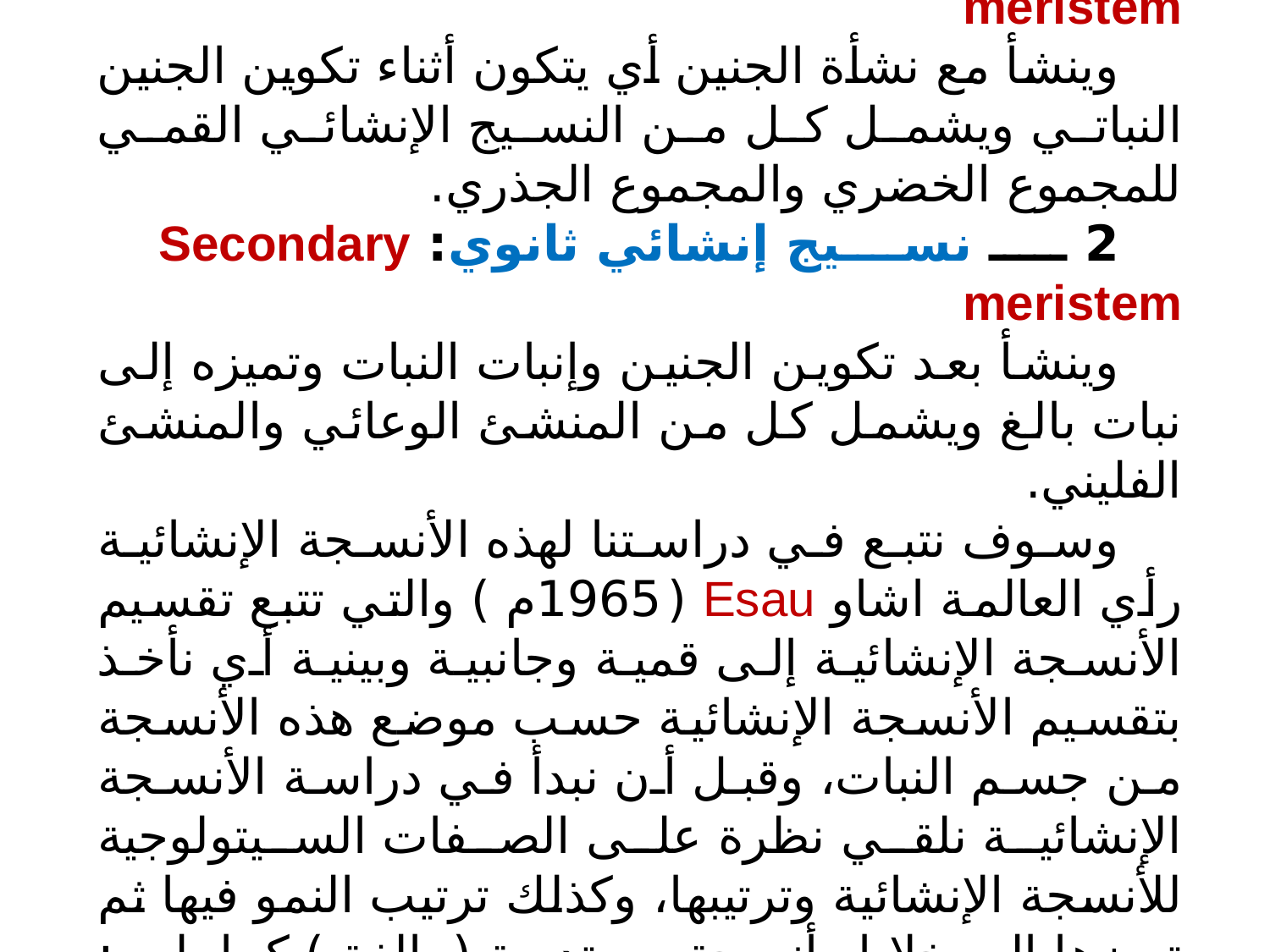

كما أن هناك مجموعة من العلماء تقسم الأنسجة الإنشائية حسب نشأتها إلى:
1 ـ نسيج إنشائي ابتدائي: Primary meristem
وينشأ مع نشأة الجنين أي يتكون أثناء تكوين الجنين النباتي ويشمل كل من النسيج الإنشائي القمي للمجموع الخضري والمجموع الجذري.
2 ـ نسيج إنشائي ثانوي: Secondary meristem
وينشأ بعد تكوين الجنين وإنبات النبات وتميزه إلى نبات بالغ ويشمل كل من المنشئ الوعائي والمنشئ الفليني.
وسوف نتبع في دراستنا لهذه الأنسجة الإنشائية رأي العالمة اشاو Esau (1965م ) والتي تتبع تقسيم الأنسجة الإنشائية إلى قمية وجانبية وبينية أي نأخذ بتقسيم الأنسجة الإنشائية حسب موضع هذه الأنسجة من جسم النبات، وقبل أن نبدأ في دراسة الأنسجة الإنشائية نلقي نظرة على الصفات السيتولوجية للأنسجة الإنشائية وترتيبها، وكذلك ترتيب النمو فيها ثم تميزها إلى خلايا وأنسجة مستديمة ( بالغة ) كما يلي : ـ